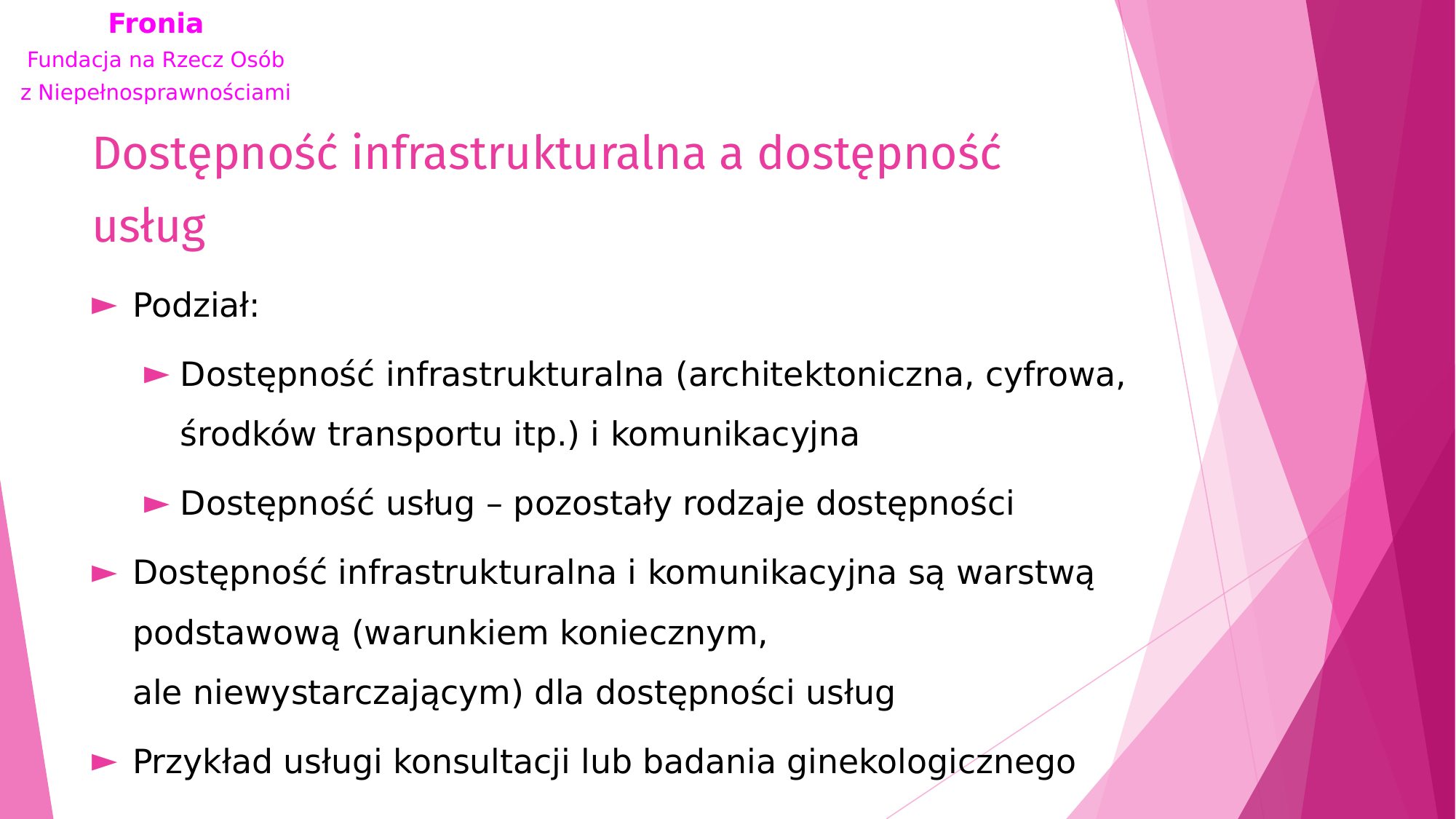

# Dostępność infrastrukturalna a dostępność usług
Podział:
Dostępność infrastrukturalna (architektoniczna, cyfrowa, środków transportu itp.) i komunikacyjna
Dostępność usług – pozostały rodzaje dostępności
Dostępność infrastrukturalna i komunikacyjna są warstwą podstawową (warunkiem koniecznym, ale niewystarczającym) dla dostępności usług
Przykład usługi konsultacji lub badania ginekologicznego